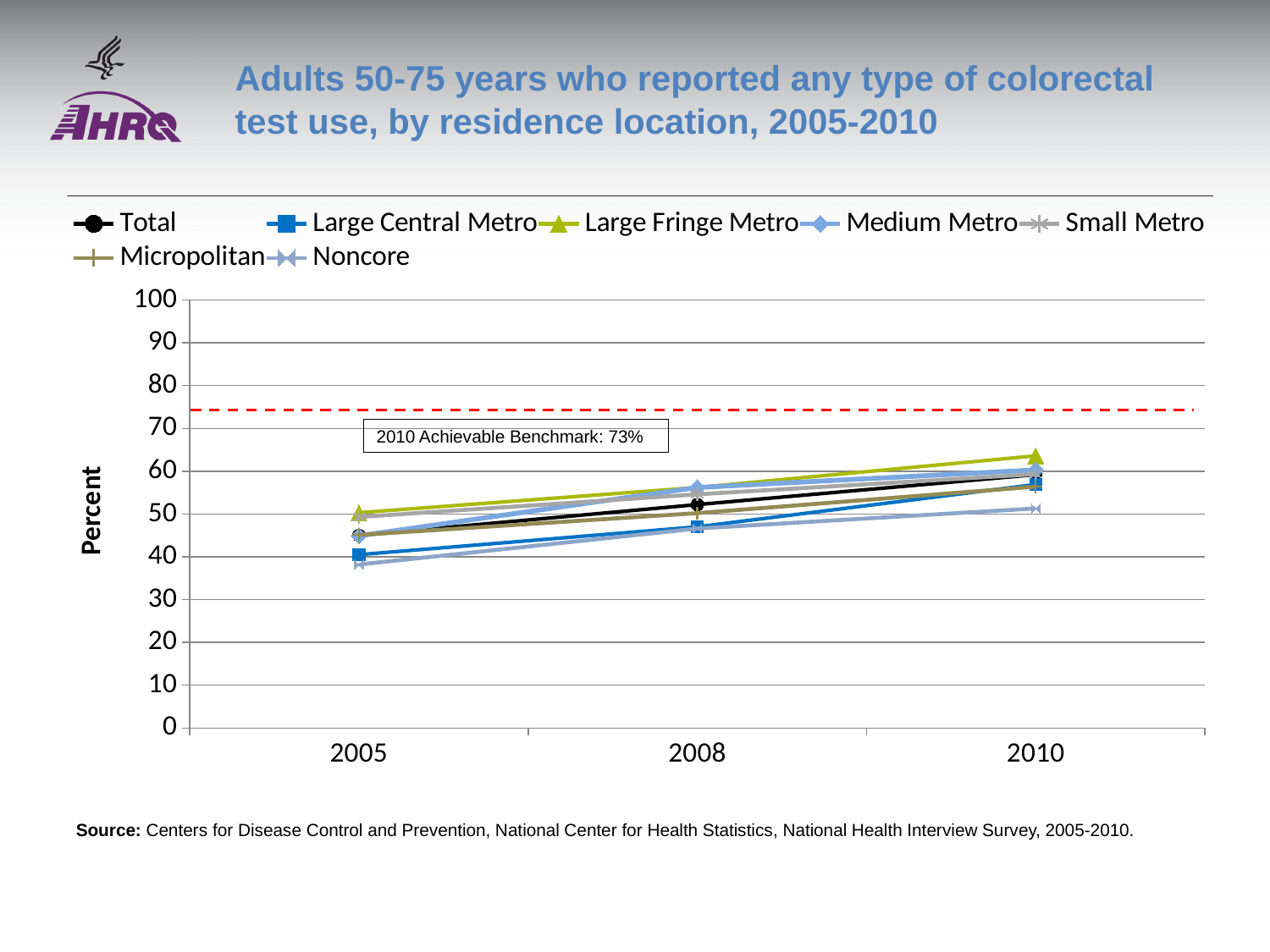

# Adults 50-75 years who reported any type of colorectal test use, by residence location, 2005-2010

### Chart

| Category | Total | Large Central Metro | Large Fringe Metro | Medium Metro | Small Metro | Micropolitan | Noncore |
|---|---|---|---|---|---|---|---|
| 2005 | 45.0 | 40.5 | 50.3 | 44.9 | 49.3 | 45.1 | 38.2 |
| 2008 | 52.2 | 47.0 | 56.2 | 56.2 | 54.6 | 50.2 | 46.6 |
| 2010 | 59.2 | 56.9 | 63.6 | 60.3 | 59.3 | 56.4 | 51.3 |
2010 Achievable Benchmark: 73%
Source: Centers for Disease Control and Prevention, National Center for Health Statistics, National Health Interview Survey, 2005-2010.